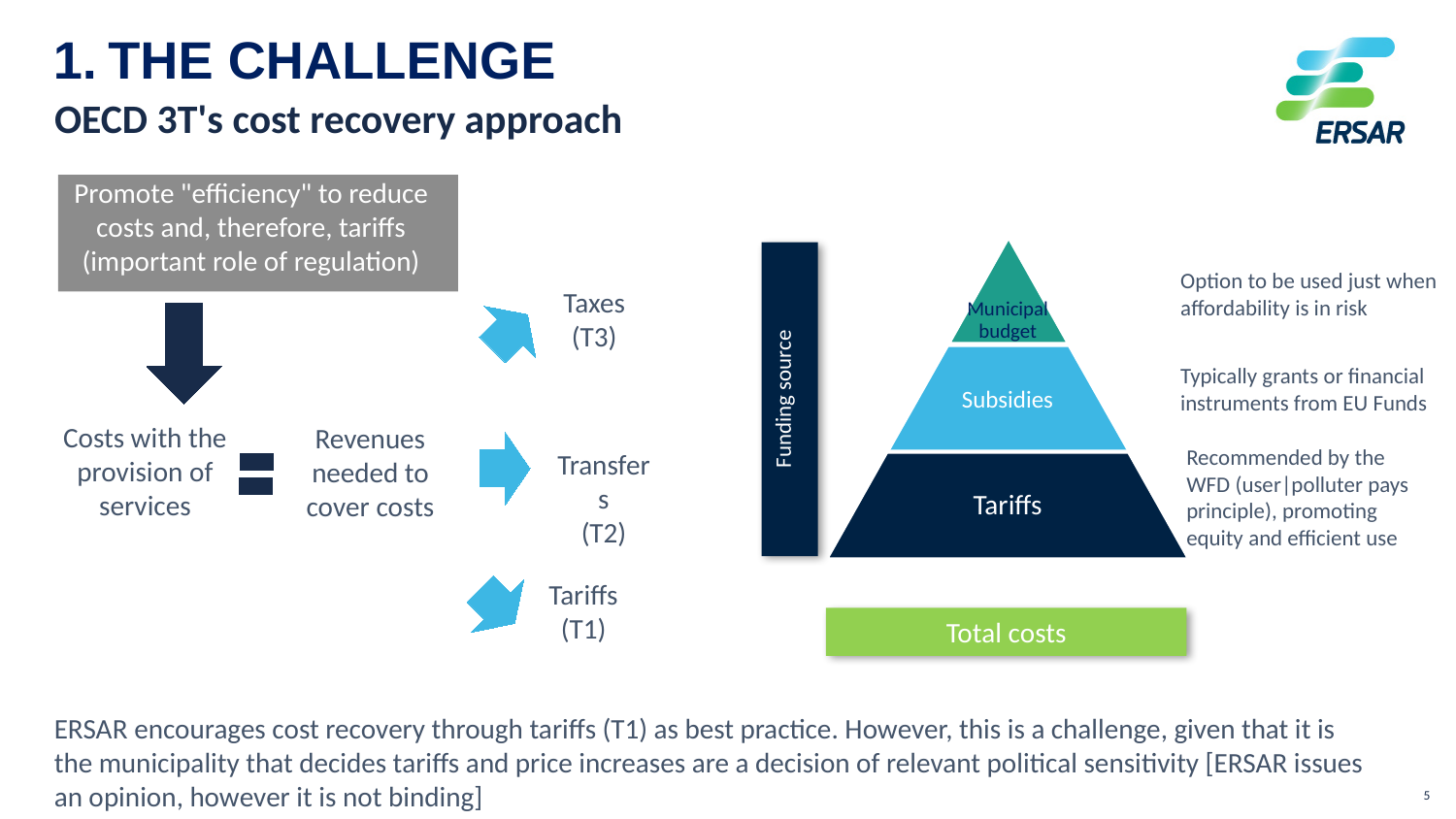

THE CHALLENGE
OECD 3T's cost recovery approach
Promote "efficiency" to reduce costs and, therefore, tariffs (important role of regulation)

Tariffs
Total costs
Funding source
Option to be used just when affordability is in risk
Taxes
(T3)

Costs with the provision of services
Revenues needed to cover costs

Transfers
(T2)

Tariffs
(T1)
Municipal budget
Typically grants or financial instruments from EU Funds
Subsidies
Recommended by the WFD (user|polluter pays principle), promoting equity and efficient use
ERSAR encourages cost recovery through tariffs (T1) as best practice. However, this is a challenge, given that it is the municipality that decides tariffs and price increases are a decision of relevant political sensitivity [ERSAR issues an opinion, however it is not binding]